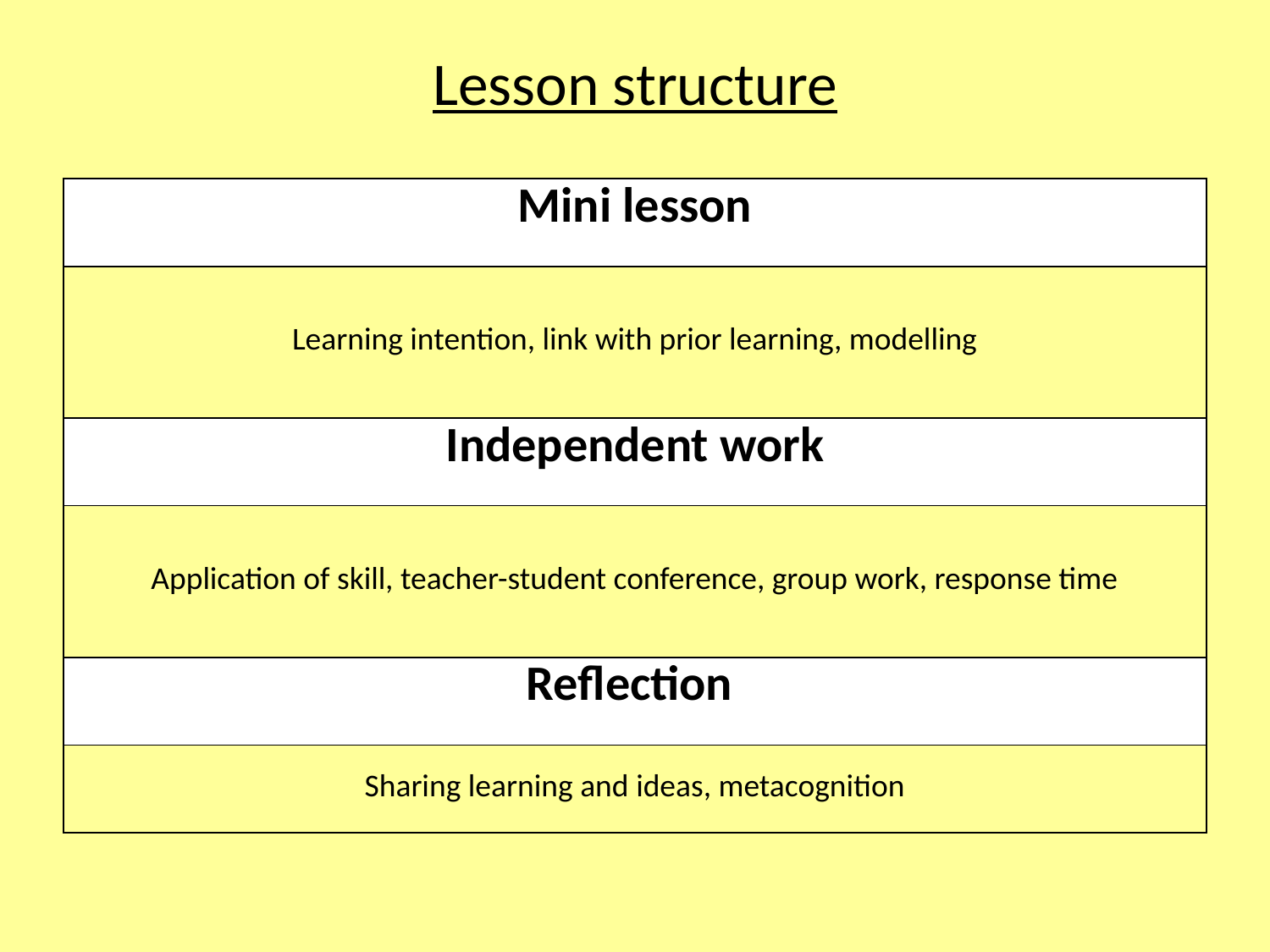

# Lesson structure
| Mini lesson |
| --- |
| Learning intention, link with prior learning, modelling |
| Independent work |
| Application of skill, teacher-student conference, group work, response time |
| Reflection |
| Sharing learning and ideas, metacognition |